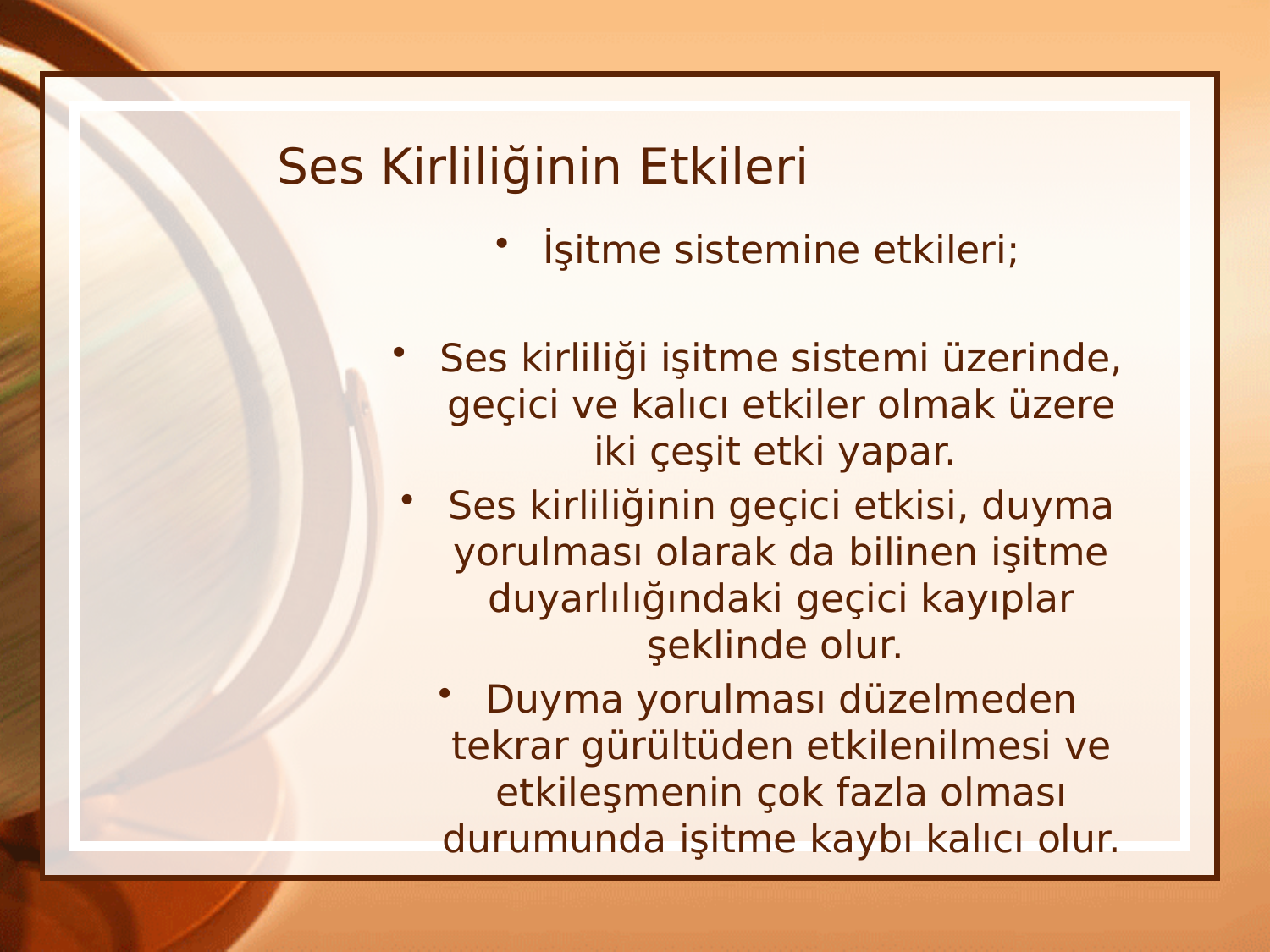

# Ses Kirliliğinin Etkileri
İşitme sistemine etkileri;

Ses kirliliği işitme sistemi üzerinde, geçici ve kalıcı etkiler olmak üzere iki çeşit etki yapar.
Ses kirliliğinin geçici etkisi, duyma yorulması olarak da bilinen işitme duyarlılığındaki geçici kayıplar şeklinde olur.
Duyma yorulması düzelmeden tekrar gürültüden etkilenilmesi ve etkileşmenin çok fazla olması durumunda işitme kaybı kalıcı olur.